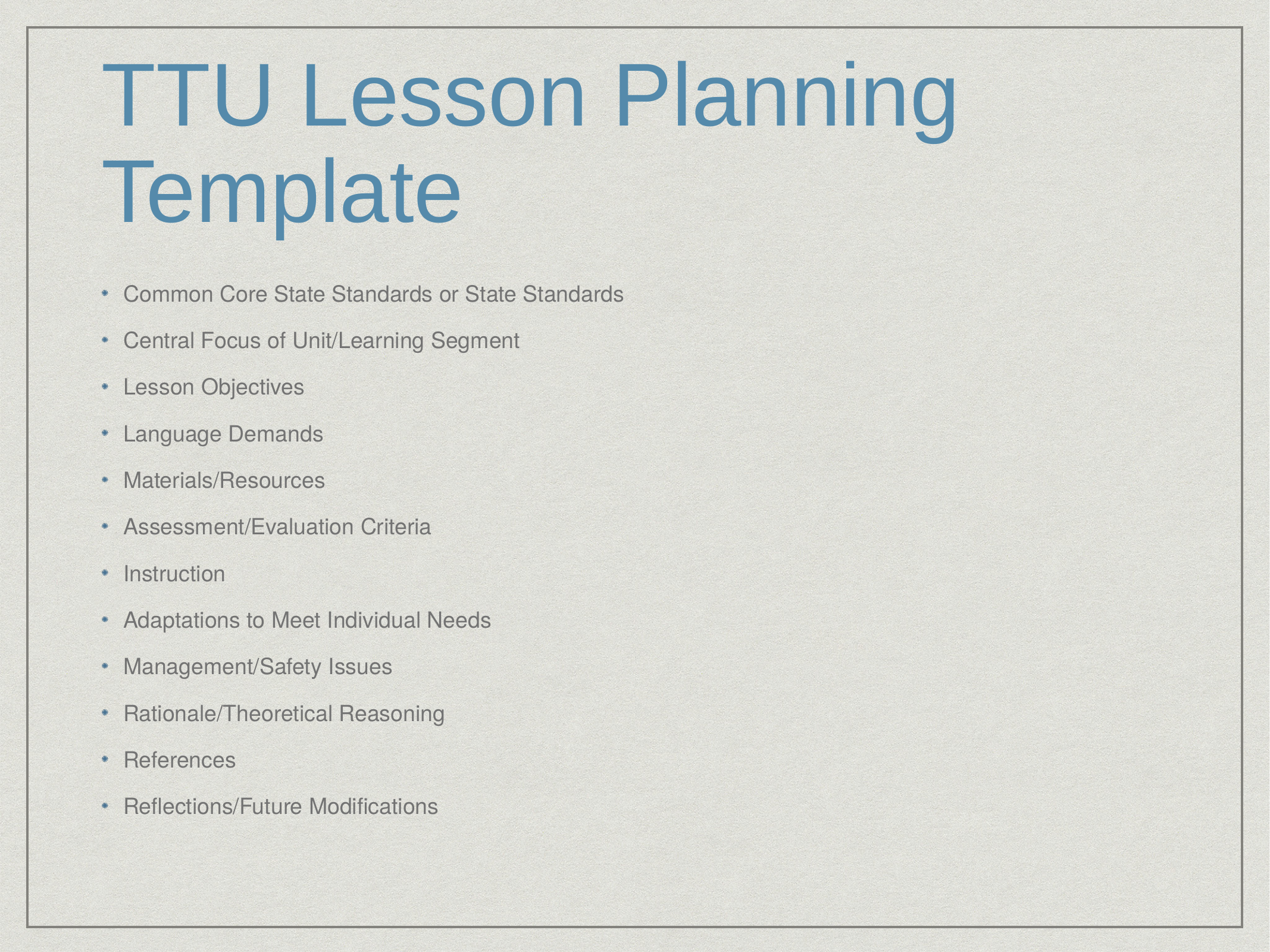

# TTU Lesson Planning Template
Common Core State Standards or State Standards
Central Focus of Unit/Learning Segment
Lesson Objectives
Language Demands
Materials/Resources
Assessment/Evaluation Criteria
Instruction
Adaptations to Meet Individual Needs
Management/Safety Issues
Rationale/Theoretical Reasoning
References
Reflections/Future Modifications